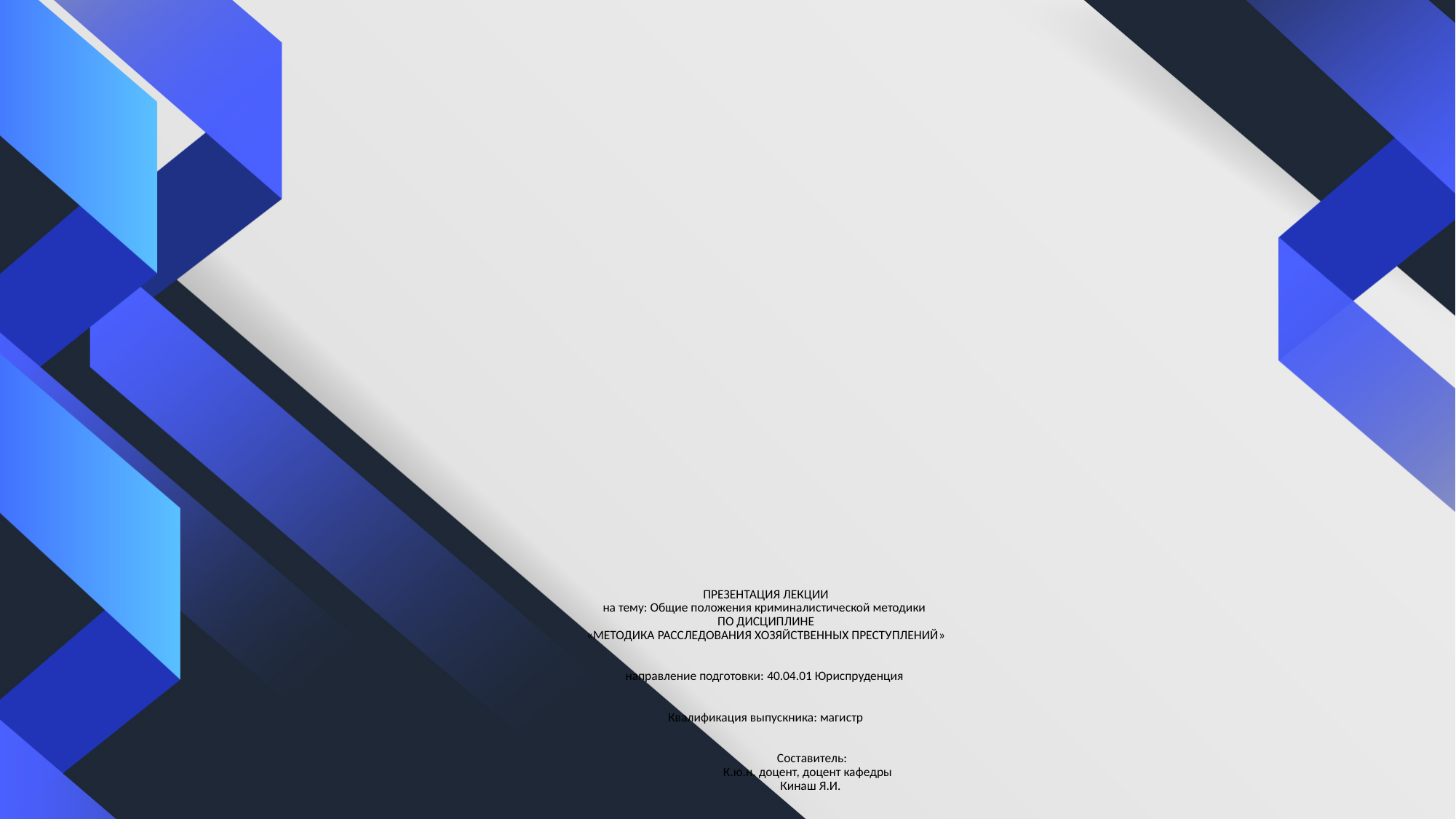

# ПРЕЗЕНТАЦИЯ ЛЕКЦИИ на тему: Общие положения криминалистической методики ПО ДИСЦИПЛИНЕ «МЕТОДИКА РАССЛЕДОВАНИЯ ХОЗЯЙСТВЕННЫХ ПРЕСТУПЛЕНИЙ» направление подготовки: 40.04.01 Юриспруденция Квалификация выпускника: магистр Составитель: К.ю.н. доцент, доцент кафедры Кинаш Я.И.